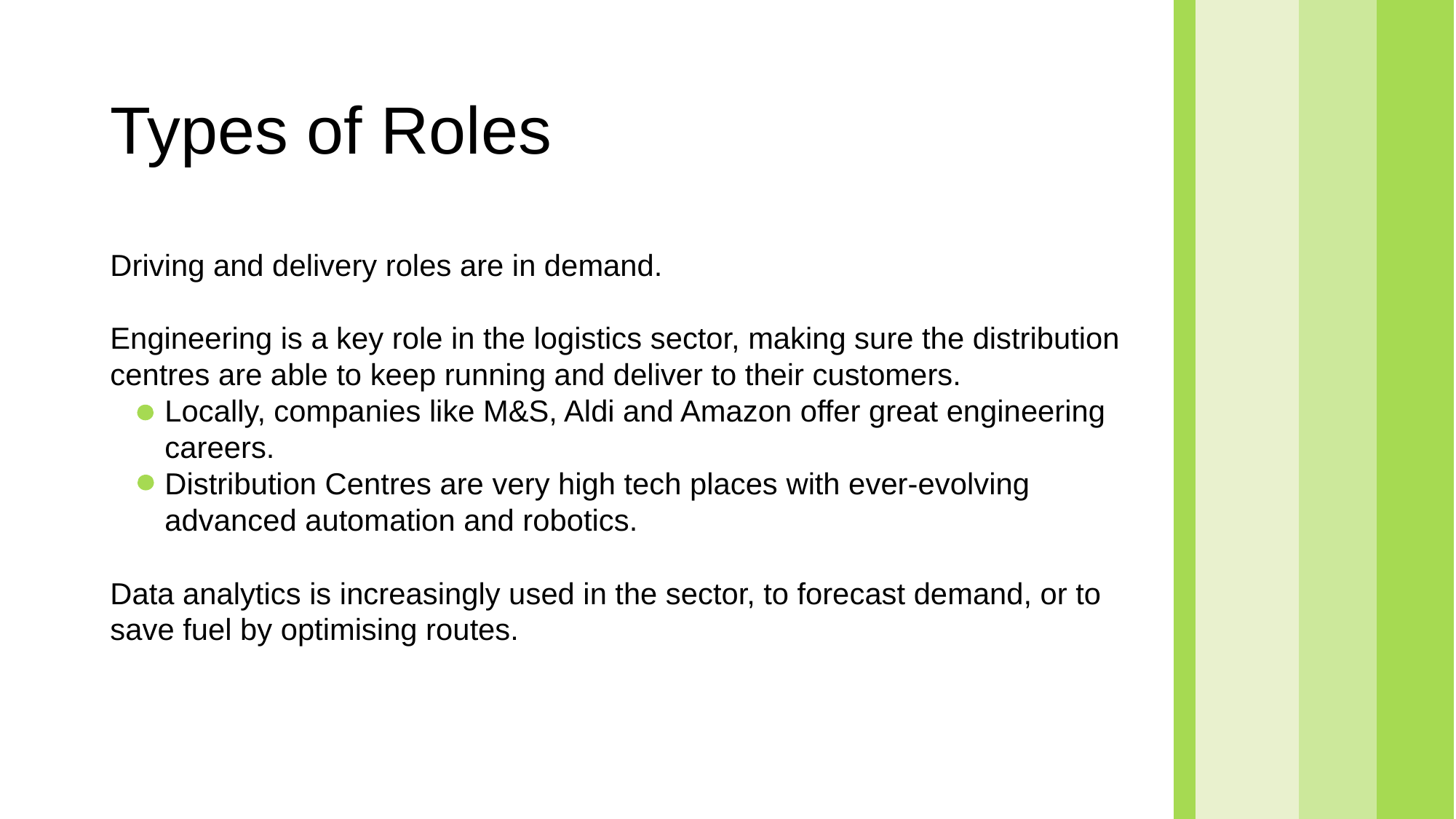

# Types of Roles
Driving and delivery roles are in demand.

Engineering is a key role in the logistics sector, making sure the distribution centres are able to keep running and deliver to their customers.
Locally, companies like M&S, Aldi and Amazon offer great engineering careers.
Distribution Centres are very high tech places with ever-evolving advanced automation and robotics.

Data analytics is increasingly used in the sector, to forecast demand, or to save fuel by optimising routes.